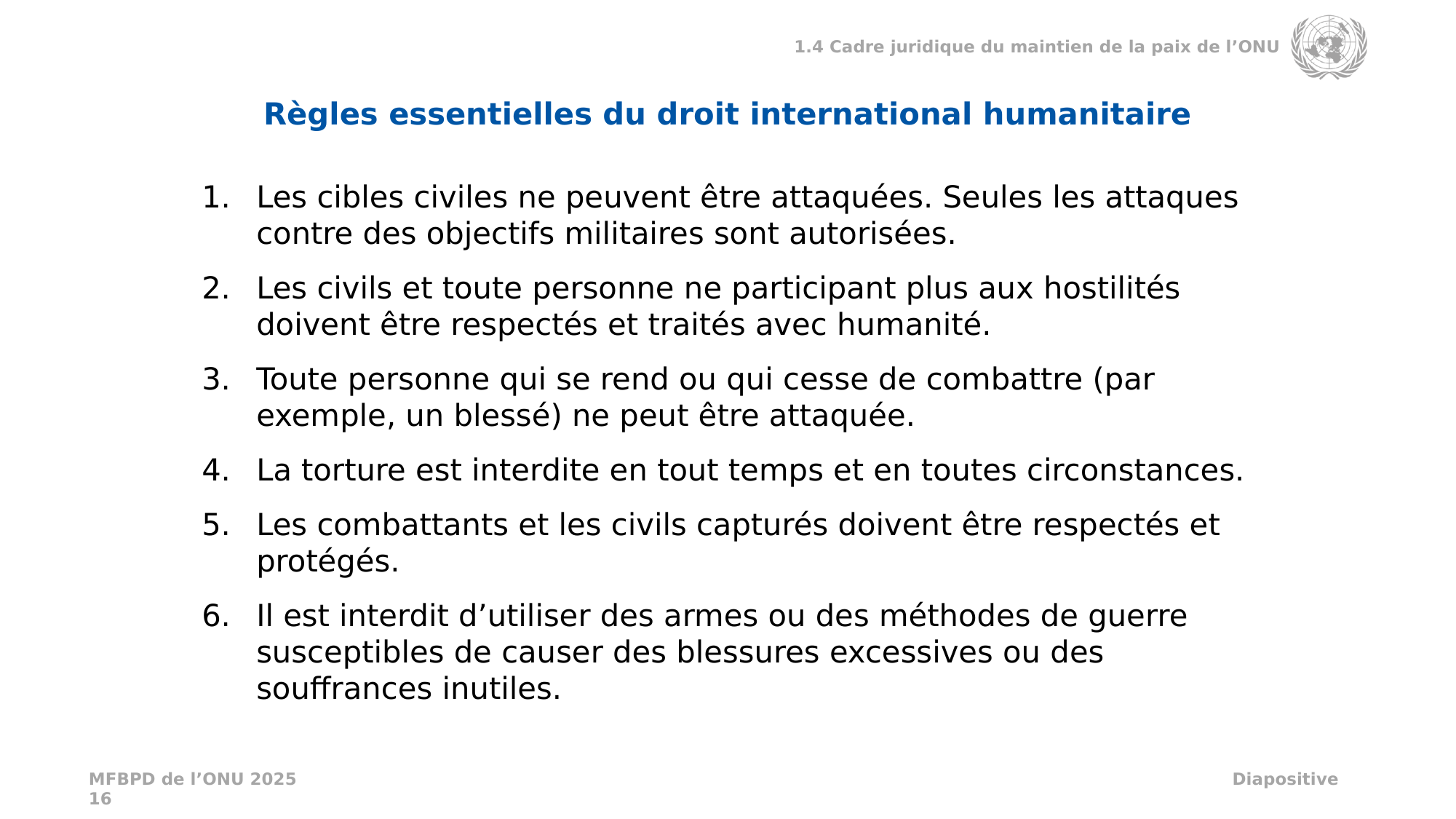

Règles essentielles du droit international humanitaire
Les cibles civiles ne peuvent être attaquées. Seules les attaques contre des objectifs militaires sont autorisées.
Les civils et toute personne ne participant plus aux hostilités doivent être respectés et traités avec humanité.
Toute personne qui se rend ou qui cesse de combattre (par exemple, un blessé) ne peut être attaquée.
La torture est interdite en tout temps et en toutes circonstances.
Les combattants et les civils capturés doivent être respectés et protégés.
Il est interdit d’utiliser des armes ou des méthodes de guerre susceptibles de causer des blessures excessives ou des souffrances inutiles.